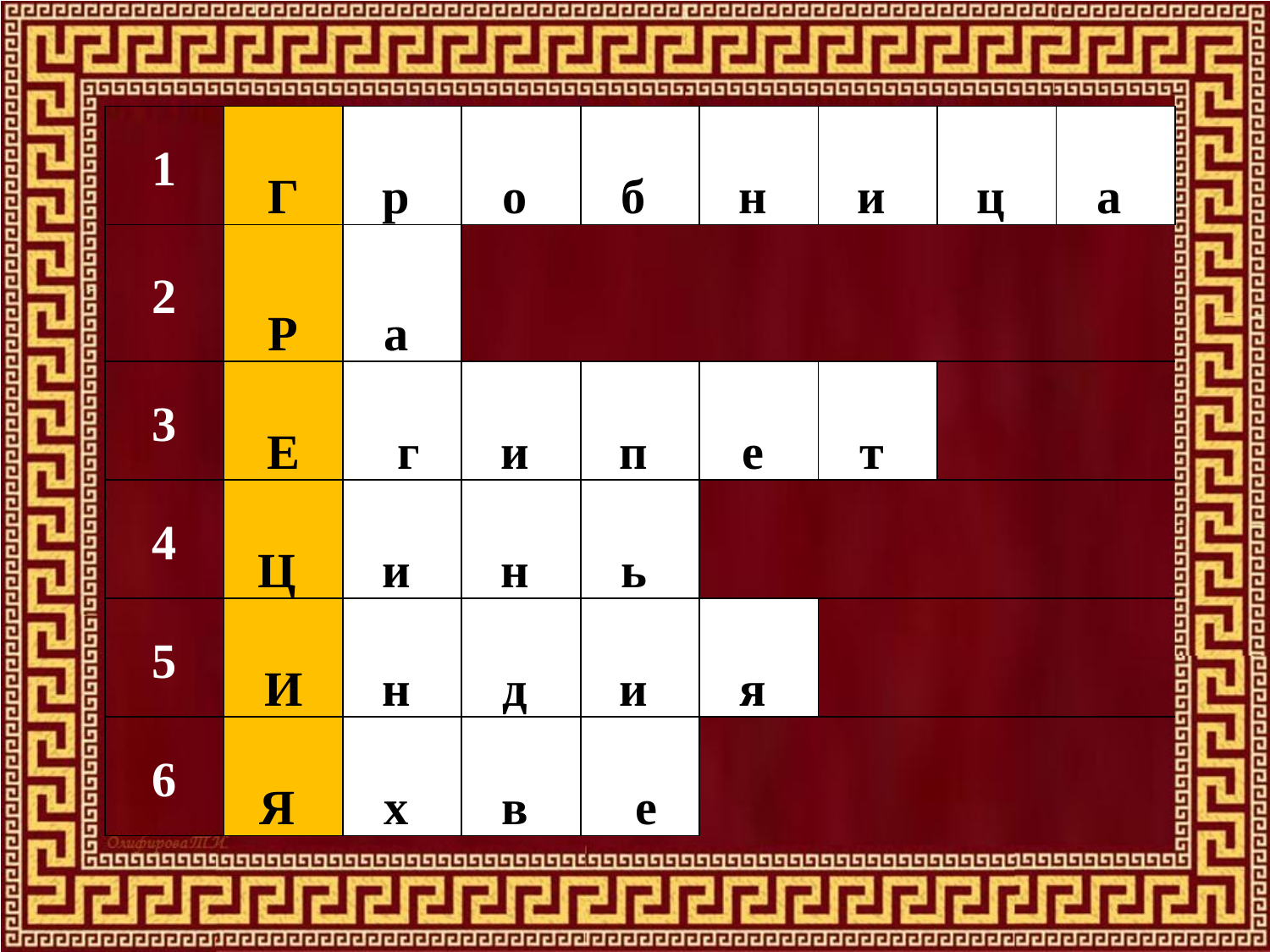

| 1 | Г | р | о | б | н | и | ц | а |
| --- | --- | --- | --- | --- | --- | --- | --- | --- |
| 2 | Р | а |  |  |  |  |  |  |
| 3 | Е | г | и | п | е | т |  |  |
| 4 | Ц | и | н | ь |  |  |  |  |
| 5 | И | н | д | и | я |  |  |  |
| 6 | Я | х | в | е |  |  |  |  |